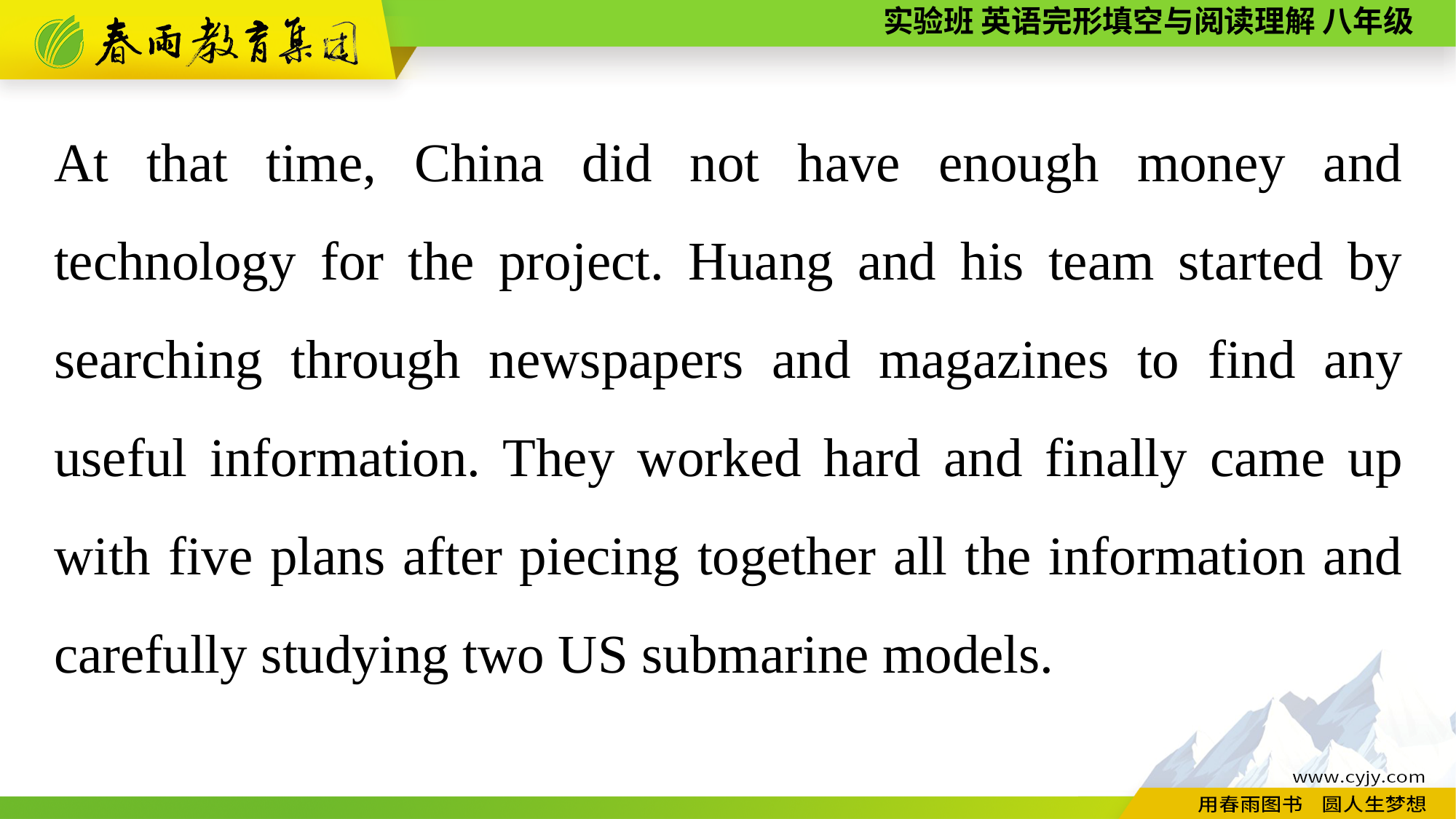

At that time, China did not have enough money and technology for the project. Huang and his team started by searching through newspapers and magazines to find any useful information. They worked hard and finally came up with five plans after piecing together all the information and carefully studying two US submarine models.